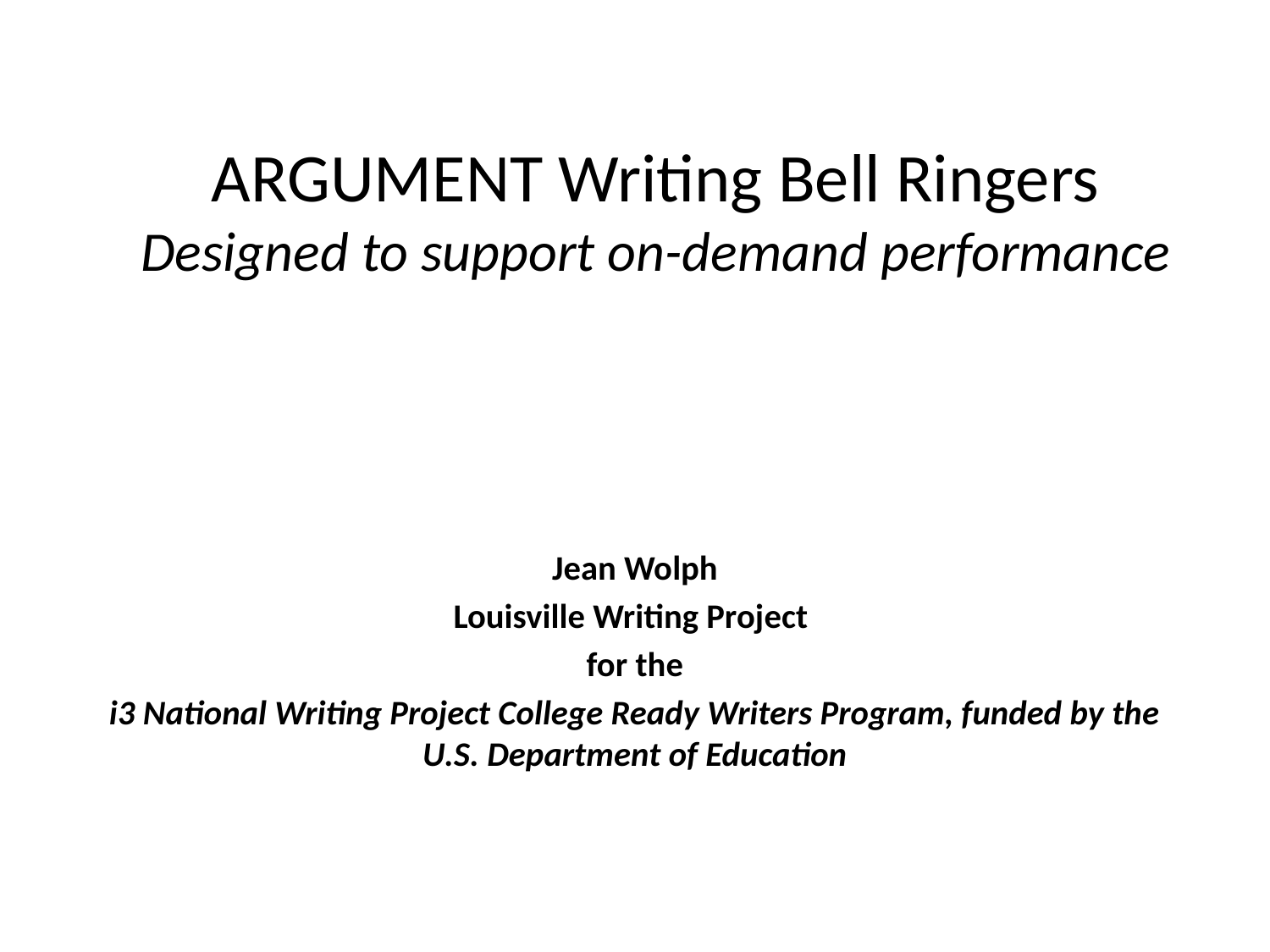

# ARGUMENT Writing Bell Ringers Designed to support on-demand performance
Jean Wolph
Louisville Writing Project
for the
i3 National Writing Project College Ready Writers Program, funded by the U.S. Department of Education